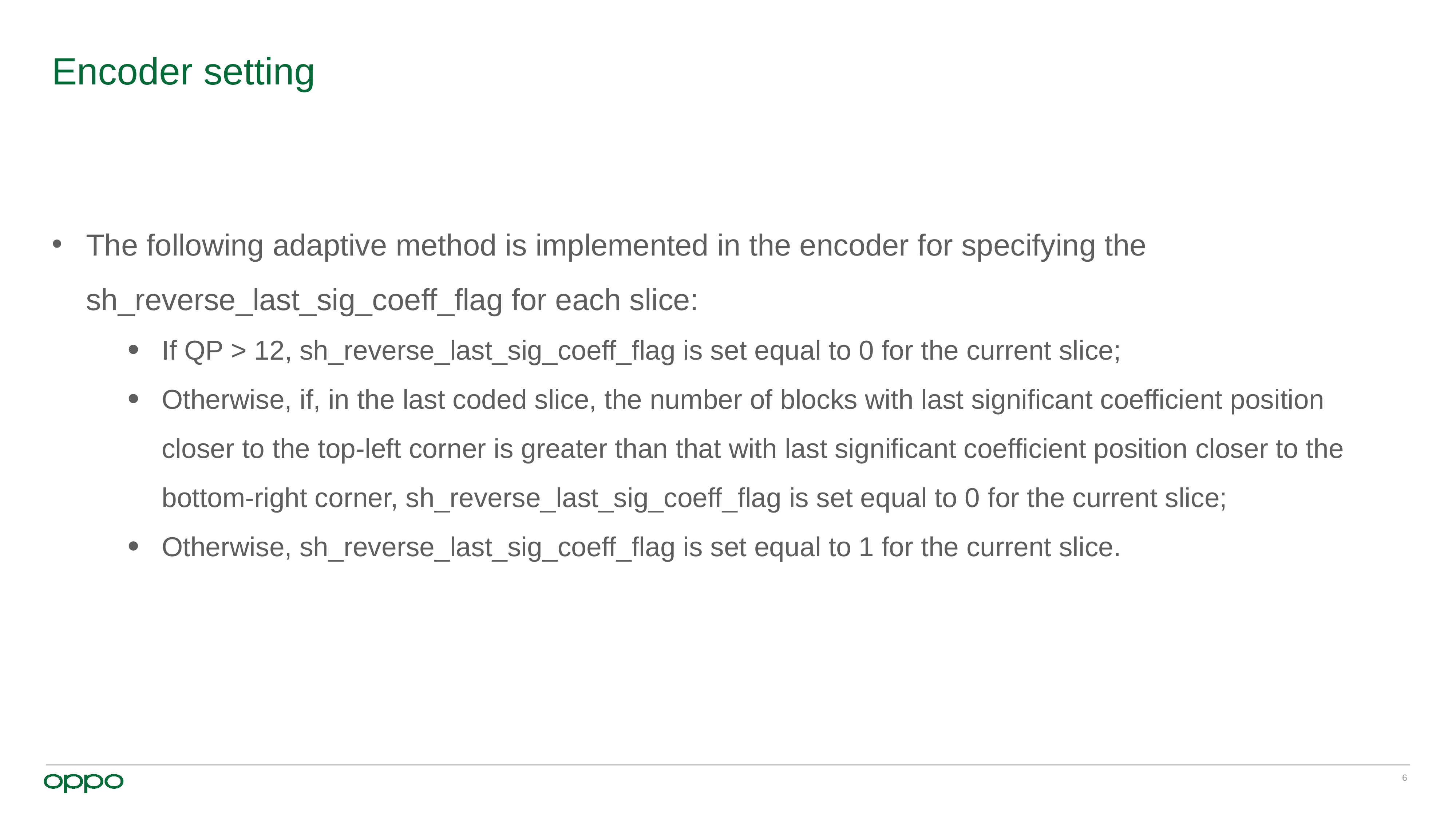

# Encoder setting
The following adaptive method is implemented in the encoder for specifying the sh_reverse_last_sig_coeff_flag for each slice:
If QP > 12, sh_reverse_last_sig_coeff_flag is set equal to 0 for the current slice;
Otherwise, if, in the last coded slice, the number of blocks with last significant coefficient position closer to the top-left corner is greater than that with last significant coefficient position closer to the bottom-right corner, sh_reverse_last_sig_coeff_flag is set equal to 0 for the current slice;
Otherwise, sh_reverse_last_sig_coeff_flag is set equal to 1 for the current slice.